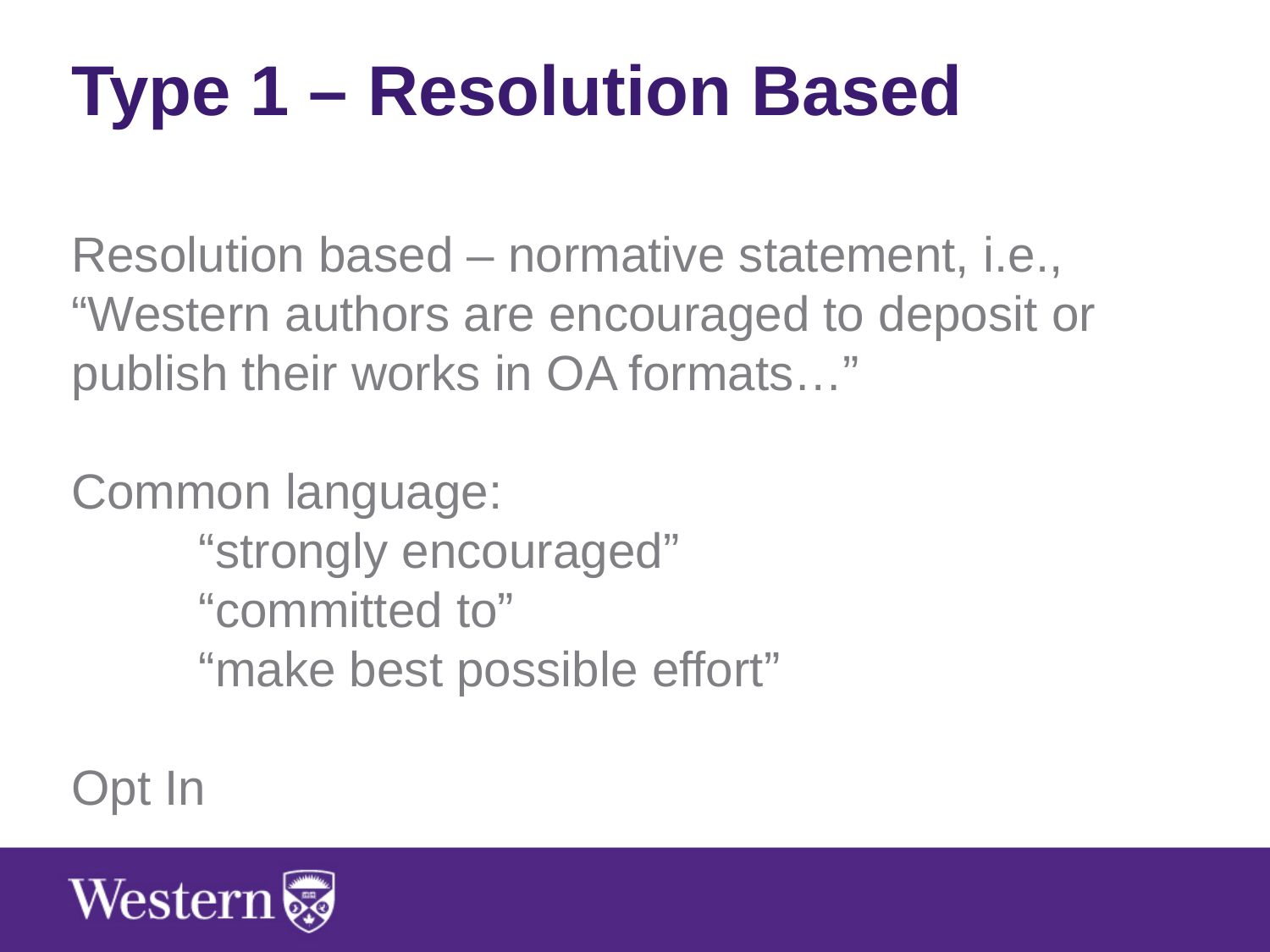

Type 1 – Resolution Based

Resolution based – normative statement, i.e., “Western authors are encouraged to deposit or publish their works in OA formats…”

Common language:
	“strongly encouraged”
	“committed to”
	“make best possible effort”

Opt In